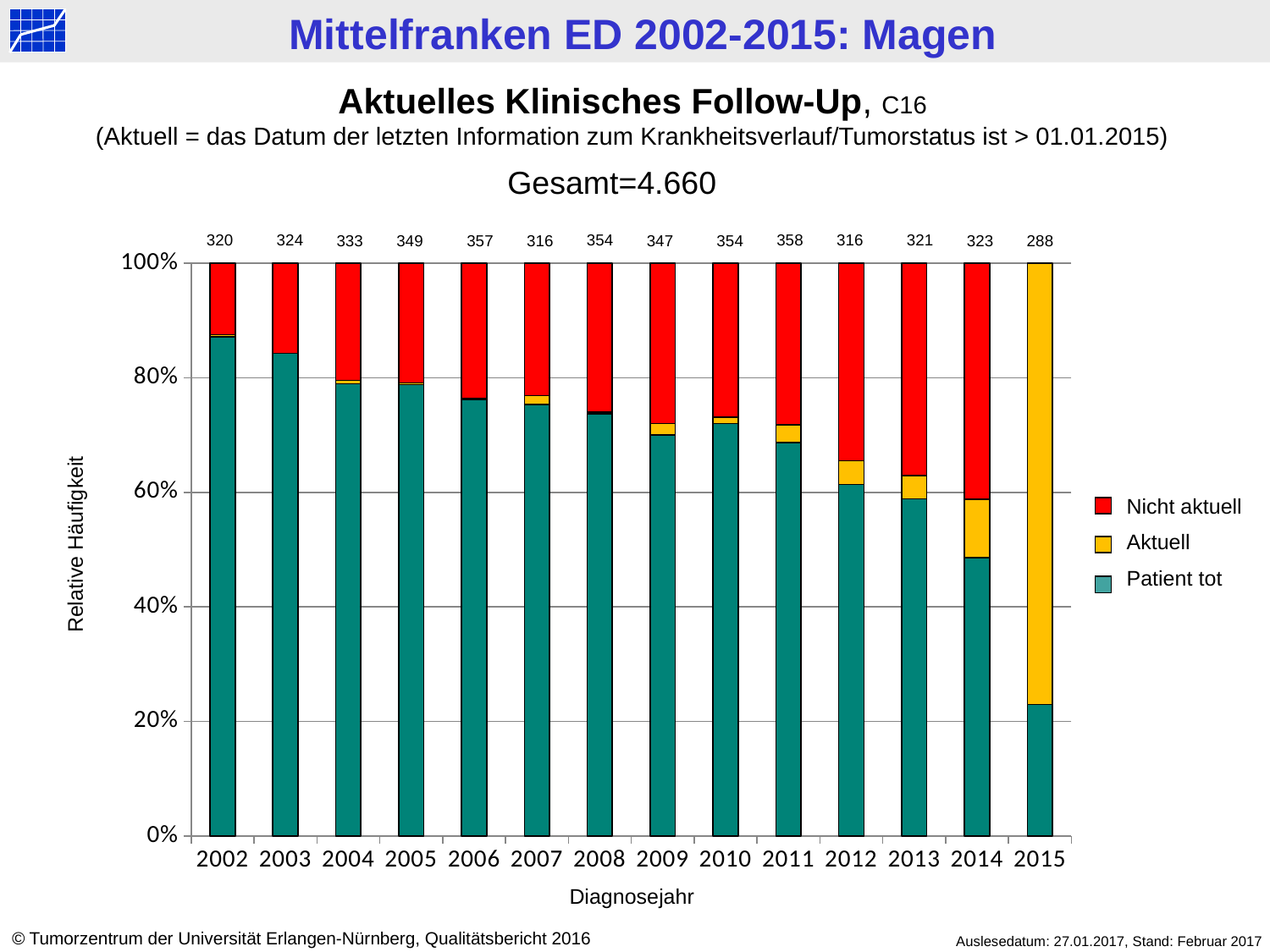

Aktuelles Klinisches Follow-Up, C16
(Aktuell = das Datum der letzten Information zum Krankheitsverlauf/Tumorstatus ist > 01.01.2015)
Gesamt=4.660
358
321
320
324
354
316
333
349
357
316
347
354
323
288

### Chart

| Category | tot | > 2015 | < 2015 |
|---|---|---|---|
| 2002 | 279.0 | 1.0 | 40.0 |
| 2003 | 273.0 | 0.0 | 51.0 |
| 2004 | 263.0 | 2.0 | 68.0 |
| 2005 | 275.0 | 1.0 | 73.0 |
| 2006 | 272.0 | 1.0 | 84.0 |
| 2007 | 238.0 | 5.0 | 73.0 |
| 2008 | 261.0 | 1.0 | 92.0 |
| 2009 | 243.0 | 7.0 | 97.0 |
| 2010 | 255.0 | 4.0 | 95.0 |
| 2011 | 246.0 | 11.0 | 101.0 |
| 2012 | 194.0 | 13.0 | 109.0 |
| 2013 | 189.0 | 13.0 | 119.0 |
| 2014 | 157.0 | 33.0 | 133.0 |
| 2015 | 66.0 | 222.0 | None |
Nicht aktuell
Aktuell
Patient tot

Relative Häufigkeit

Diagnosejahr